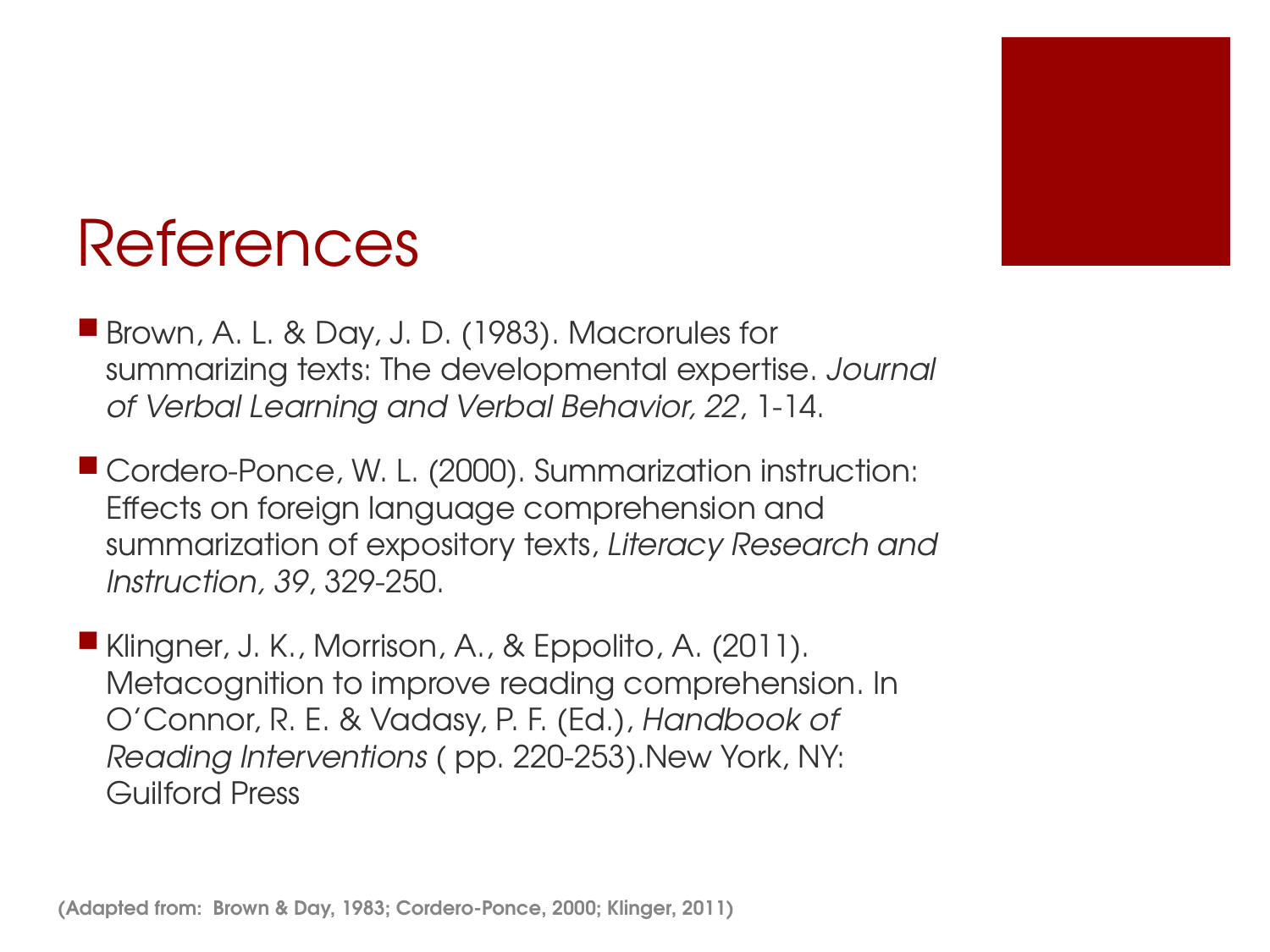

# References
Brown, A. L. & Day, J. D. (1983). Macrorules for summarizing texts: The developmental expertise. Journal of Verbal Learning and Verbal Behavior, 22, 1-14.
Cordero-Ponce, W. L. (2000). Summarization instruction: Effects on foreign language comprehension and summarization of expository texts, Literacy Research and Instruction, 39, 329-250.
Klingner, J. K., Morrison, A., & Eppolito, A. (2011). Metacognition to improve reading comprehension. In O’Connor, R. E. & Vadasy, P. F. (Ed.), Handbook of Reading Interventions ( pp. 220-253).New York, NY: Guilford Press
(Adapted from:  Brown & Day, 1983; Cordero-Ponce, 2000; Klinger, 2011)